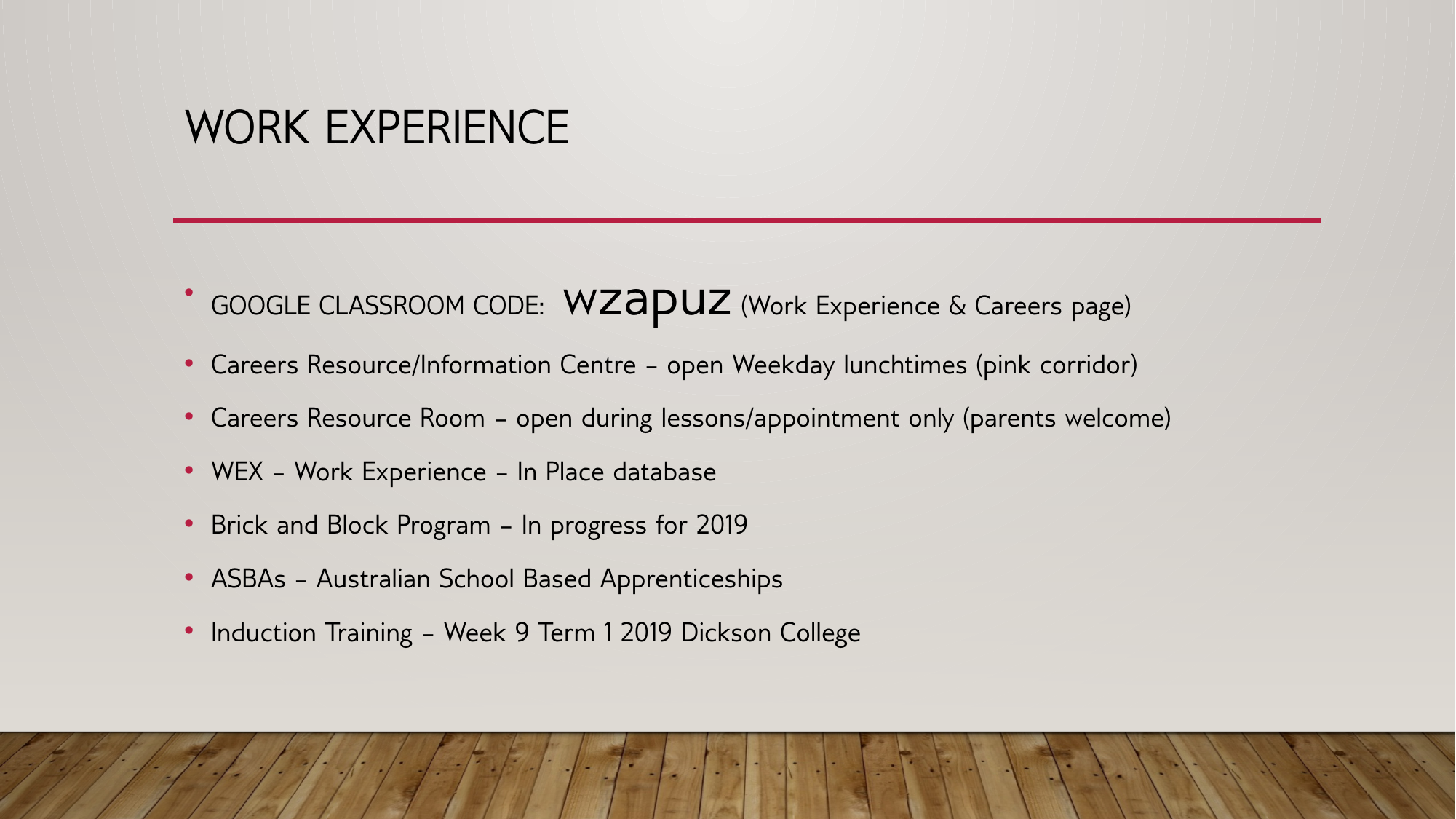

# Work Experience
GOOGLE CLASSROOM CODE:  wzapuz (Work Experience & Careers page)
Careers Resource/Information Centre – open Weekday lunchtimes (pink corridor)
Careers Resource Room – open during lessons/appointment only (parents welcome)
WEX – Work Experience – In Place database
Brick and Block Program – In progress for 2019
ASBAs – Australian School Based Apprenticeships
Induction Training – Week 9 Term 1 2019 Dickson College